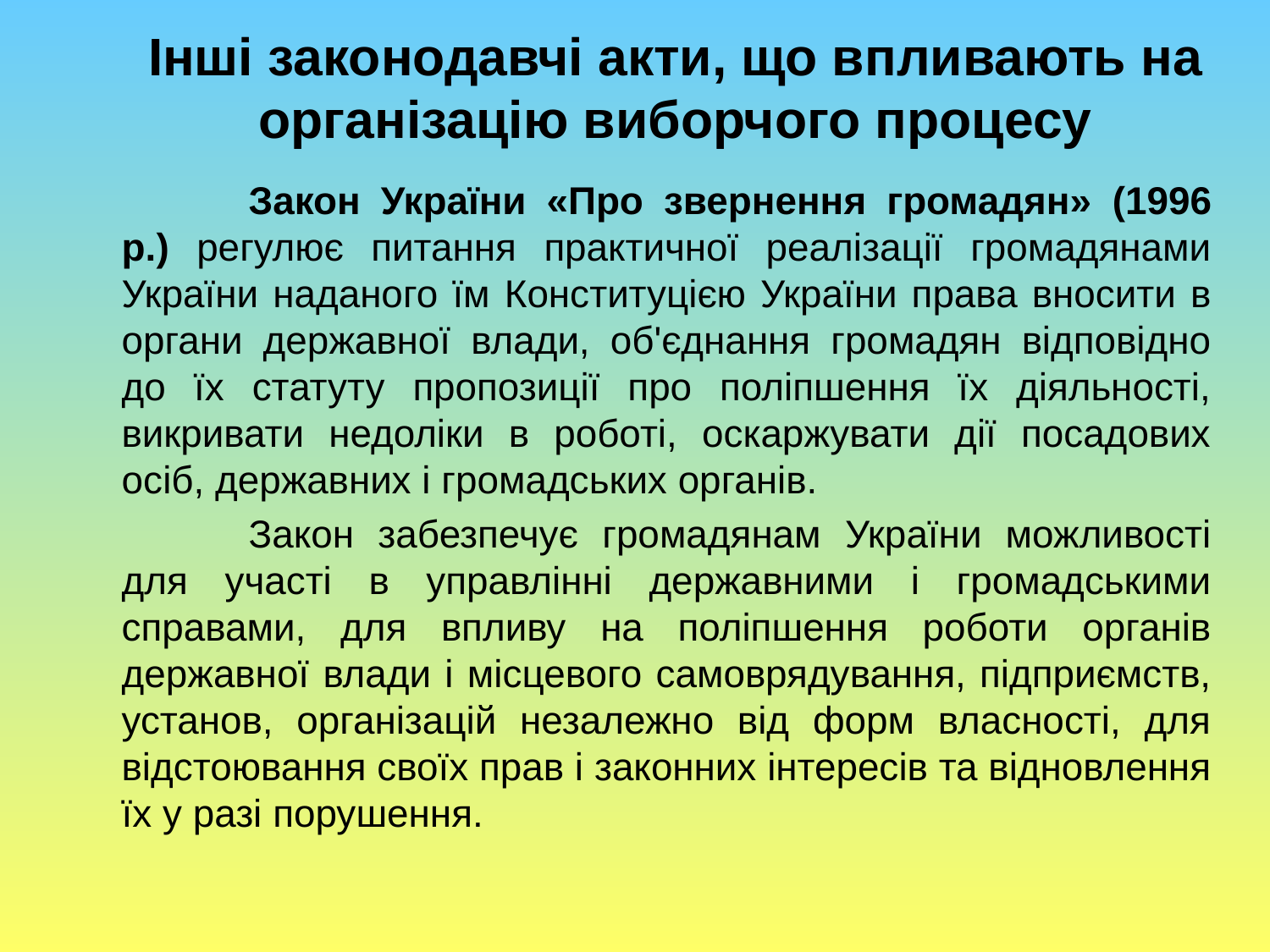

# Інші законодавчі акти, що впливають на організацію виборчого процесу

		Закон України «Про звернення громадян» (1996 р.) регулює питання практичної реалізації громадянами України наданого їм Конституцією України права вносити в органи державної влади, об'єднання громадян відповідно до їх статуту пропозиції про поліпшення їх діяльності, викривати недоліки в роботі, оскаржувати дії посадових осіб, державних і громадських органів.
		Закон забезпечує громадянам України можливості для участі в управлінні державними і громадськими справами, для впливу на поліпшення роботи органів державної влади і місцевого самоврядування, підприємств, установ, організацій незалежно від форм власності, для відстоювання своїх прав і законних інтересів та відновлення їх у разі порушення.